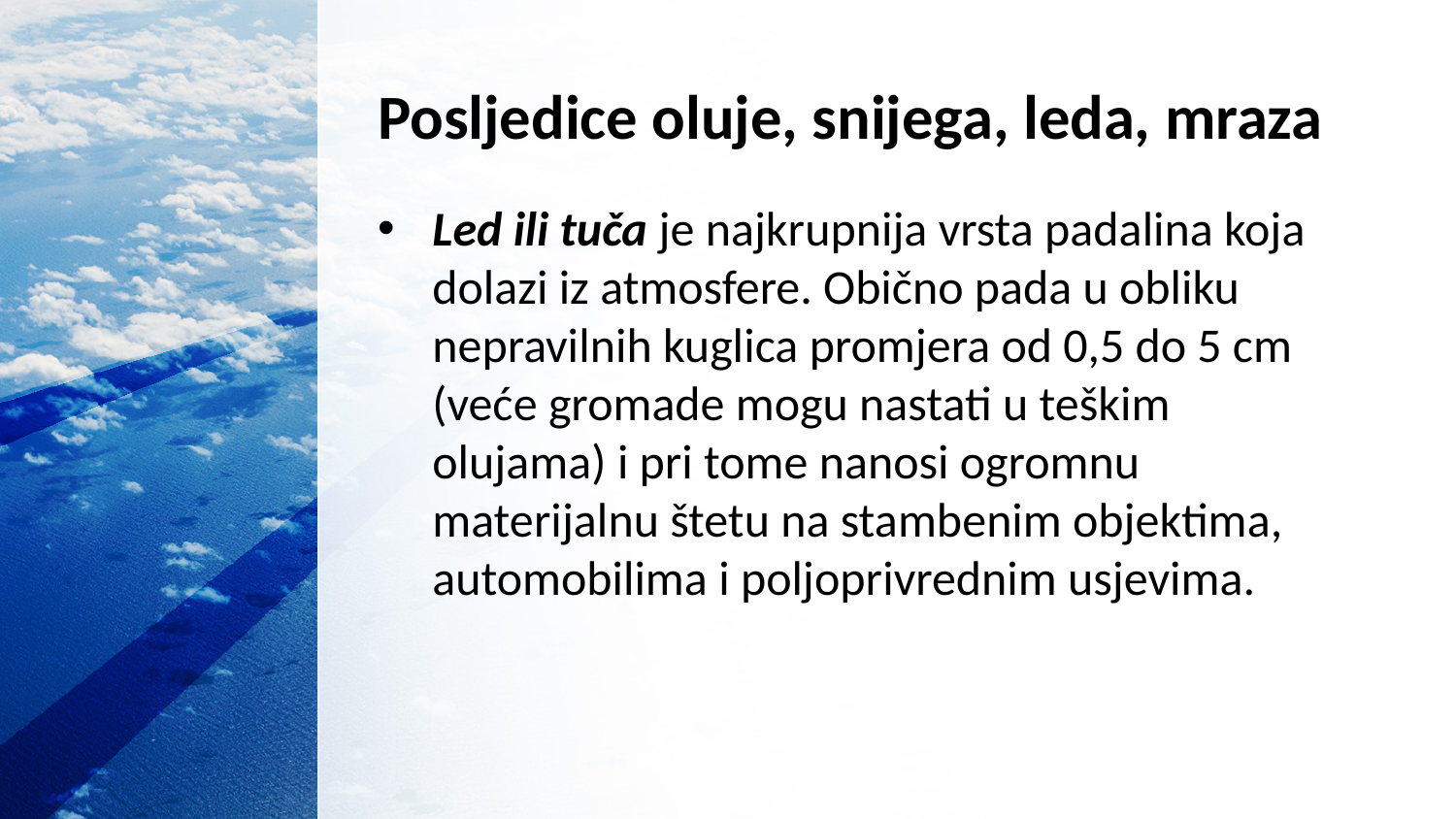

# Posljedice oluje, snijega, leda, mraza
Led ili tuča je najkrupnija vrsta padalina koja dolazi iz atmosfere. Obično pada u obliku nepravilnih kuglica promjera od 0,5 do 5 cm (veće gromade mogu nastati u teškim olujama) i pri tome nanosi ogromnu materijalnu štetu na stambenim objektima, automobilima i poljoprivrednim usjevima.